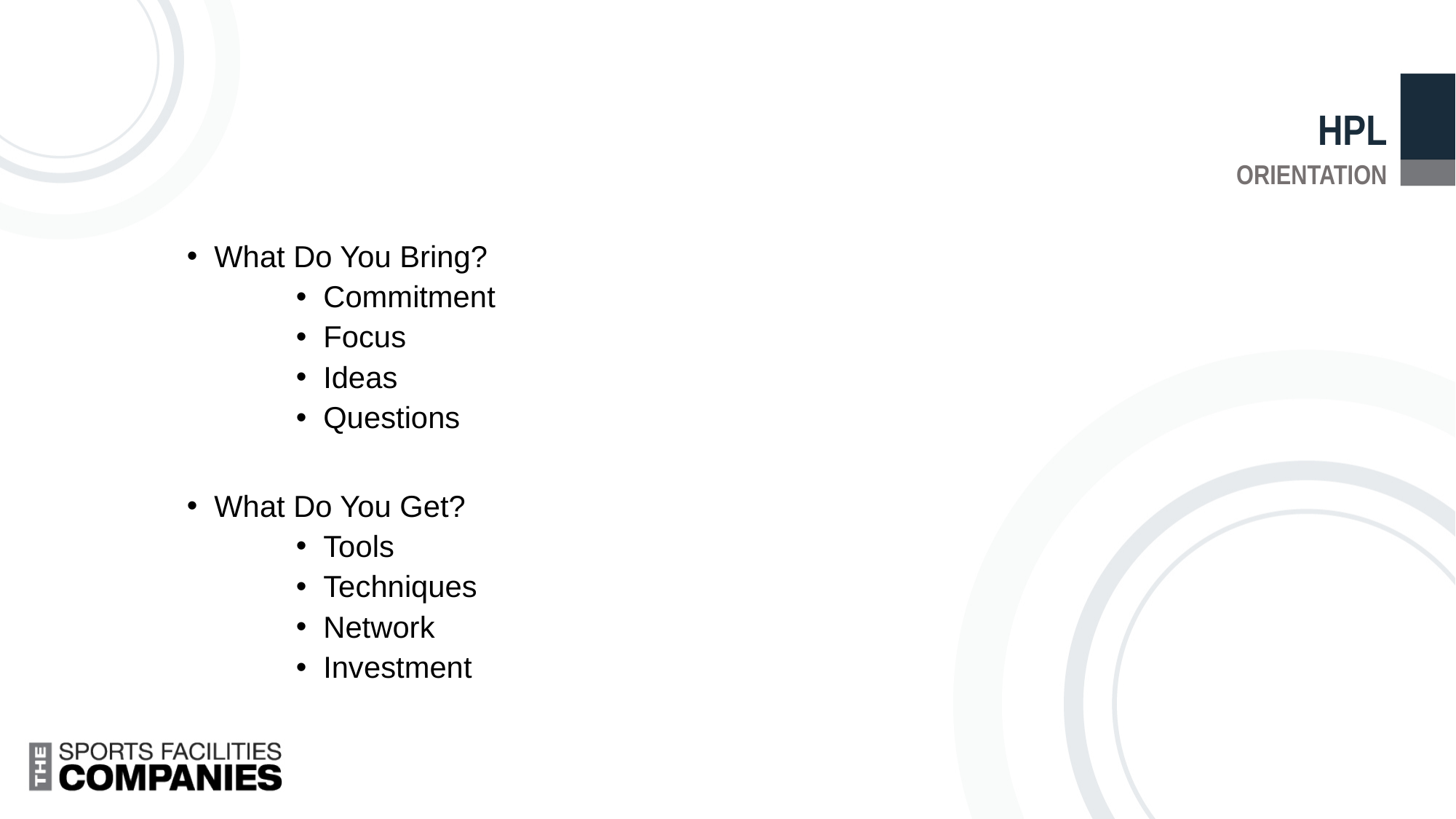

HPL
ORIENTATION
What Do You Bring?
Commitment
Focus
Ideas
Questions

What Do You Get?
Tools
Techniques
Network
Investment